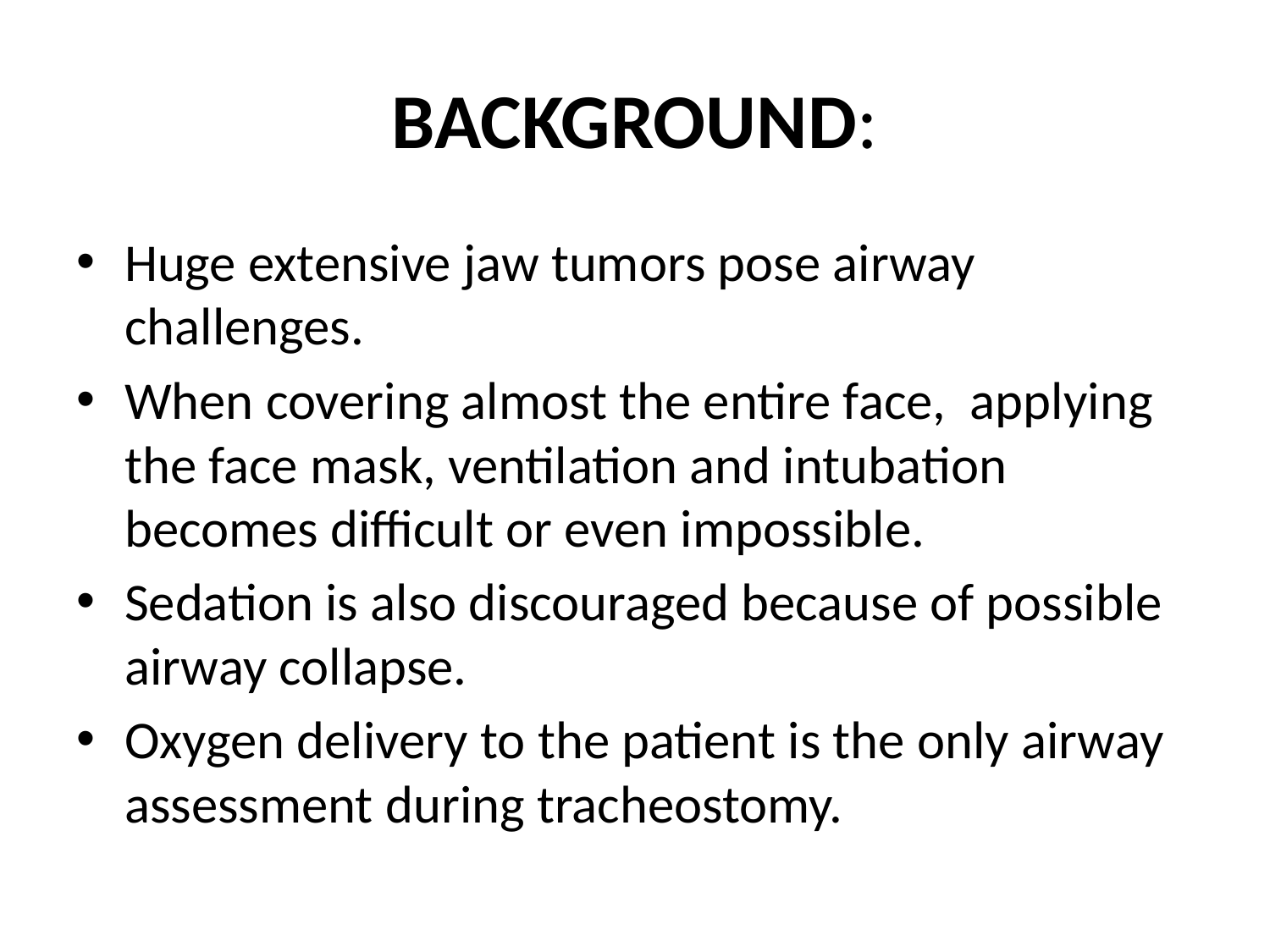

# BACKGROUND:
Huge extensive jaw tumors pose airway challenges.
When covering almost the entire face,  applying the face mask, ventilation and intubation becomes difficult or even impossible.
Sedation is also discouraged because of possible airway collapse.
Oxygen delivery to the patient is the only airway assessment during tracheostomy.